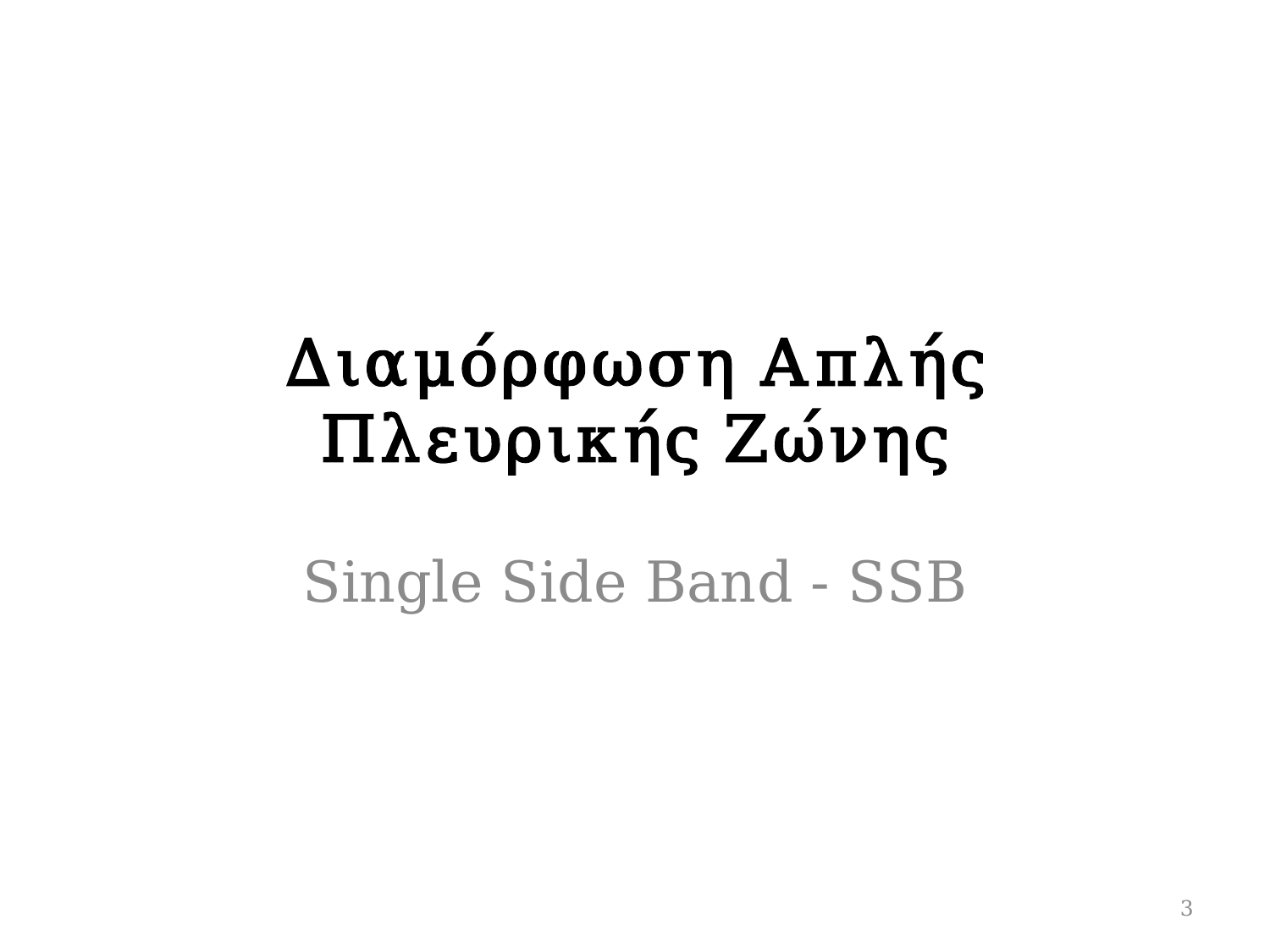

# Διαμόρφωση Απλής Πλευρικής Ζώνης
Single Side Band - SSB
3